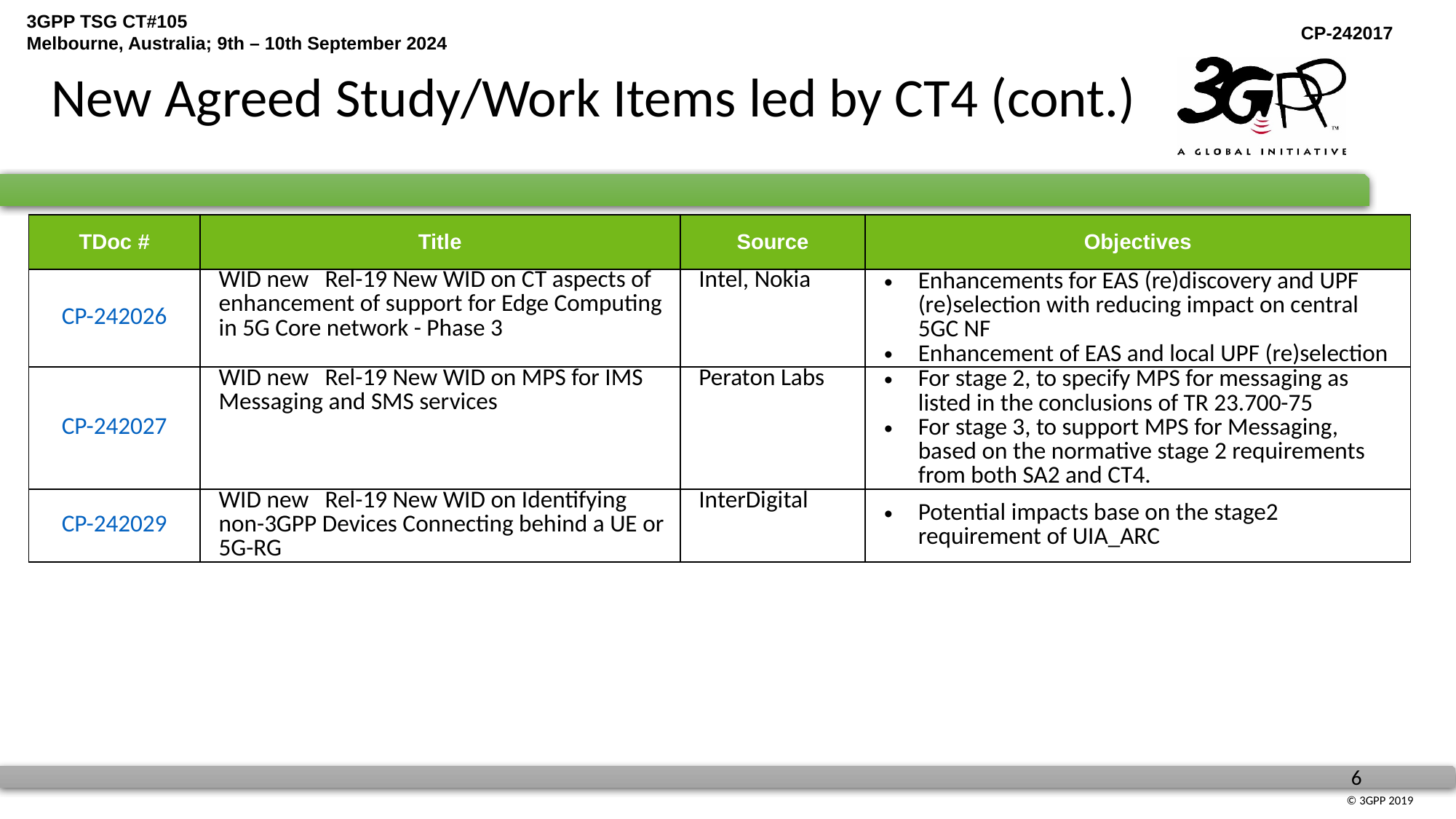

# New Agreed Study/Work Items led by CT4 (cont.)
| TDoc # | Title | Source | Objectives |
| --- | --- | --- | --- |
| CP-242026 | WID new Rel-19 New WID on CT aspects of enhancement of support for Edge Computing in 5G Core network - Phase 3 | Intel, Nokia | Enhancements for EAS (re)discovery and UPF (re)selection with reducing impact on central 5GC NF Enhancement of EAS and local UPF (re)selection |
| CP-242027 | WID new Rel-19 New WID on MPS for IMS Messaging and SMS services | Peraton Labs | For stage 2, to specify MPS for messaging as listed in the conclusions of TR 23.700-75 For stage 3, to support MPS for Messaging, based on the normative stage 2 requirements from both SA2 and CT4. |
| CP-242029 | WID new Rel-19 New WID on Identifying non-3GPP Devices Connecting behind a UE or 5G-RG | InterDigital | Potential impacts base on the stage2 requirement of UIA\_ARC |